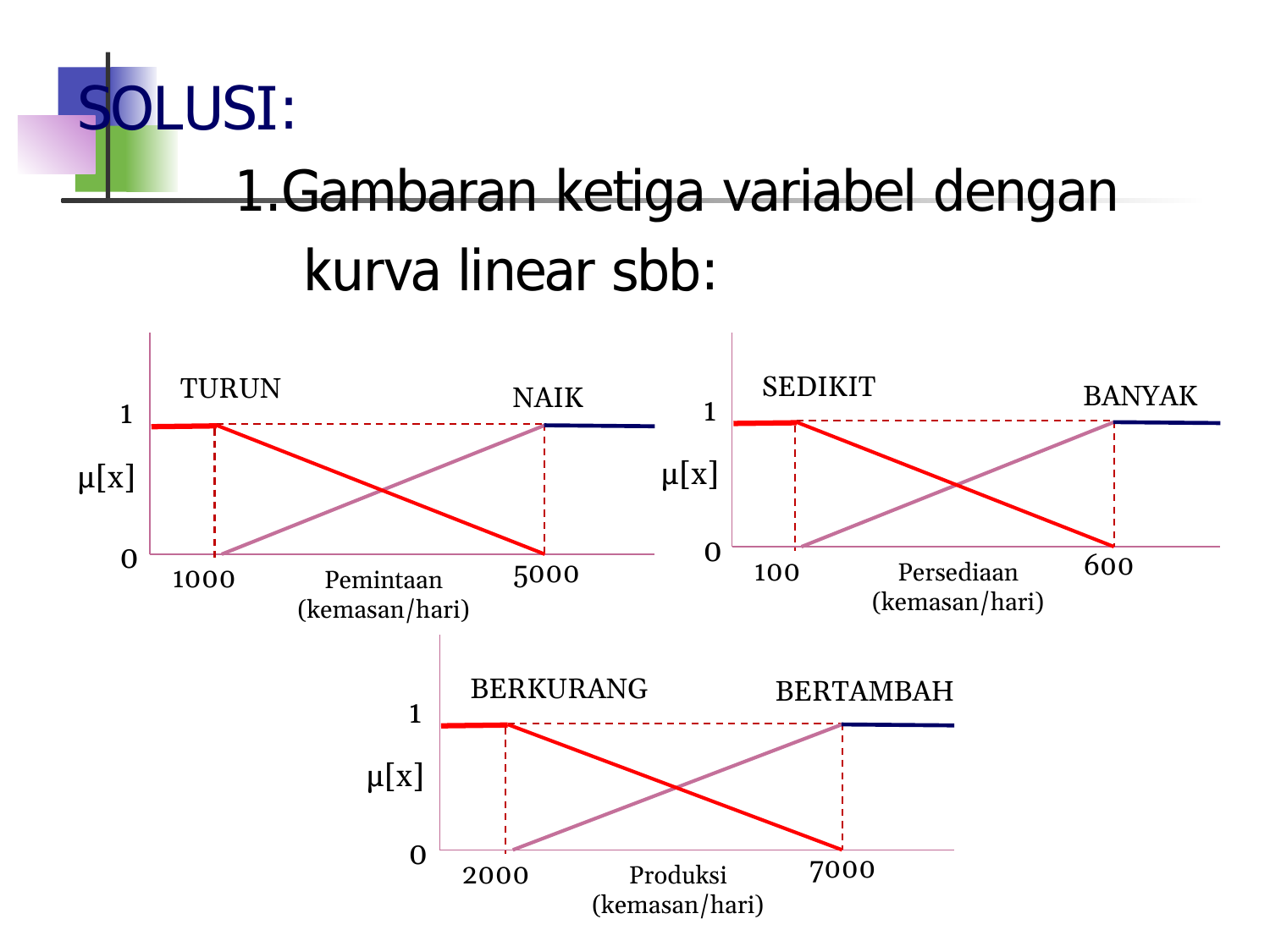

# SOLUSI:
         1.Gambaran ketiga variabel dengan
             kurva linear sbb:

TURUN
NAIK
1
µ[x]
0
5000
1000
Pemintaan
(kemasan/hari)
SEDIKIT
BANYAK
1
µ[x]
0
600
100
Persediaan
(kemasan/hari)
BERKURANG
BERTAMBAH
1
µ[x]
0
7000
2000
Produksi
(kemasan/hari)